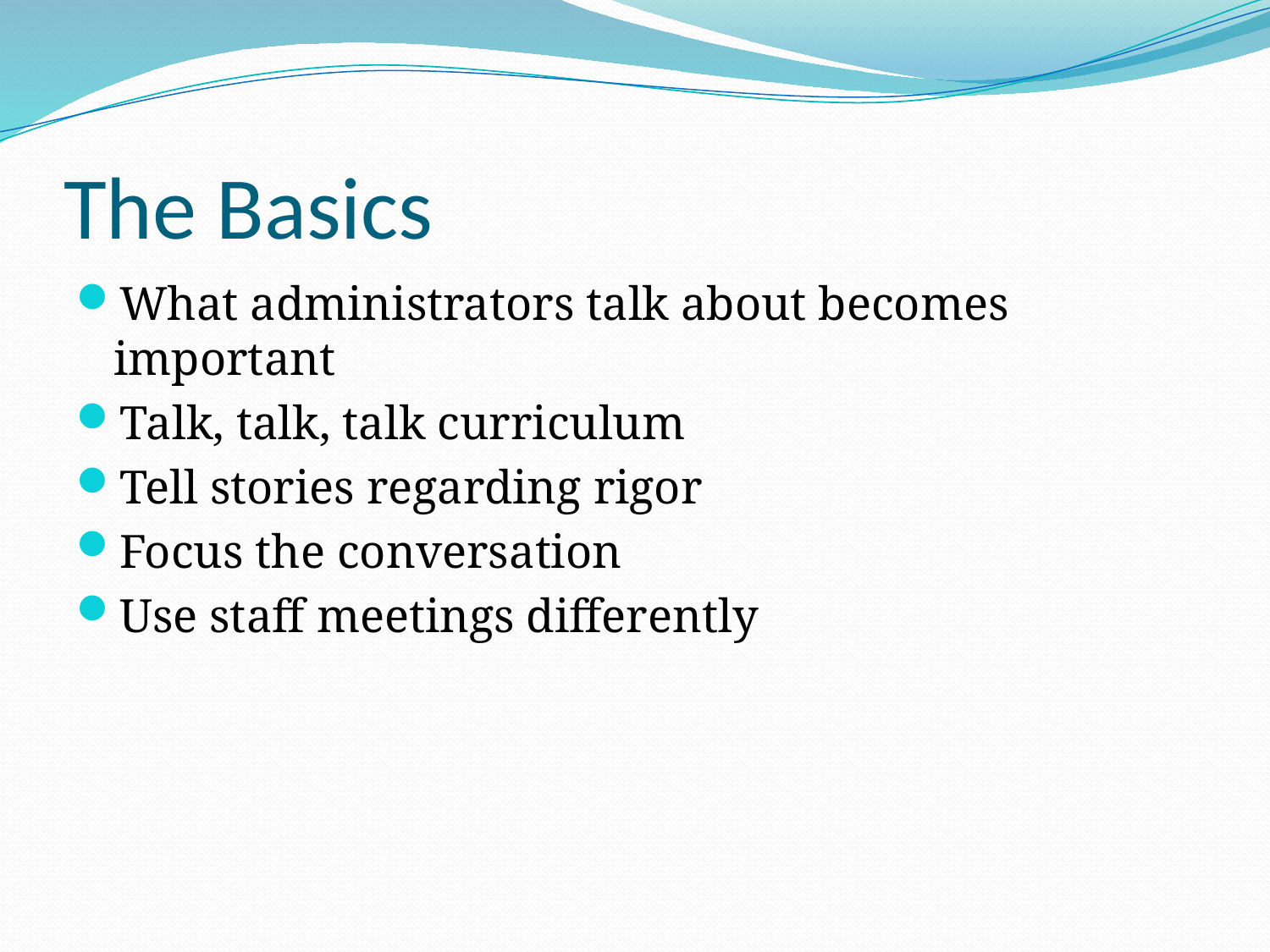

# The Basics
What administrators talk about becomes important
Talk, talk, talk curriculum
Tell stories regarding rigor
Focus the conversation
Use staff meetings differently